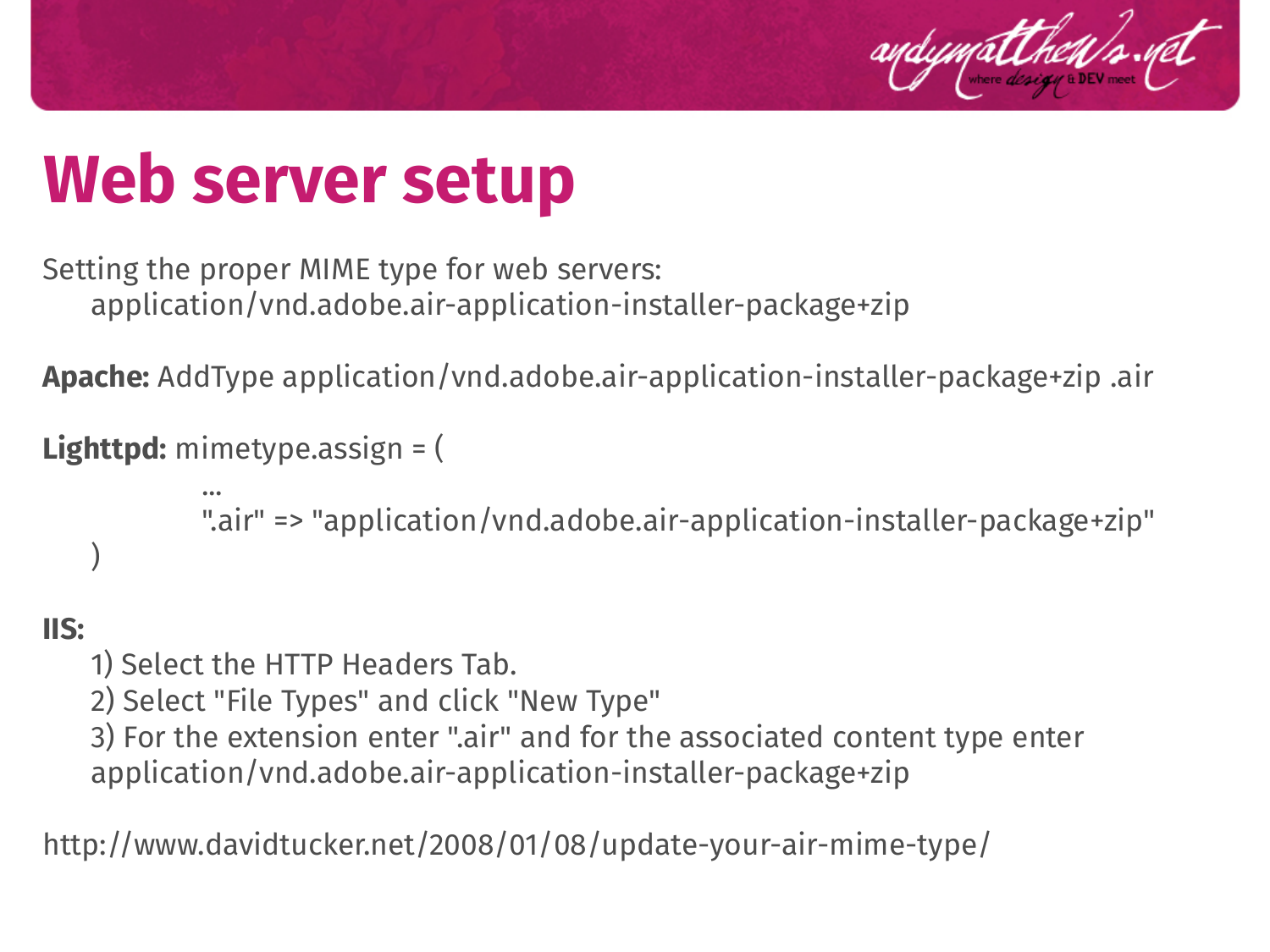

Web server setup
Setting the proper MIME type for web servers:
	application/vnd.adobe.air-application-installer-package+zip

Apache: AddType application/vnd.adobe.air-application-installer-package+zip .air

Lighttpd: mimetype.assign = (
	...
	".air" => "application/vnd.adobe.air-application-installer-package+zip"
	)

IIS:
	1) Select the HTTP Headers Tab.
	2) Select "File Types" and click "New Type"
	3) For the extension enter ".air" and for the associated content type enter 	application/vnd.adobe.air-application-installer-package+zip

http://www.davidtucker.net/2008/01/08/update-your-air-mime-type/